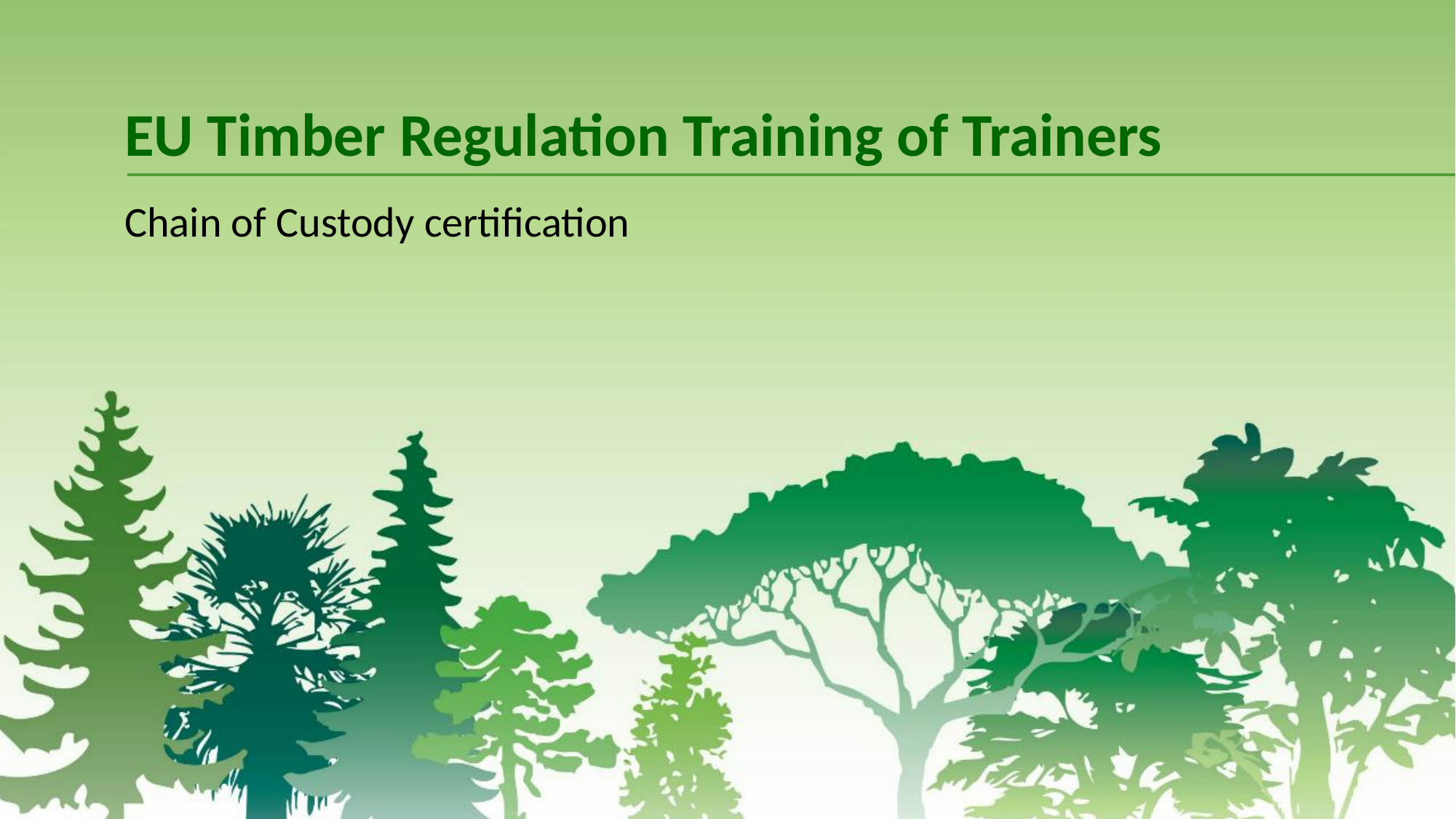

# EU Timber Regulation Training of Trainers
Chain of Custody certification
2